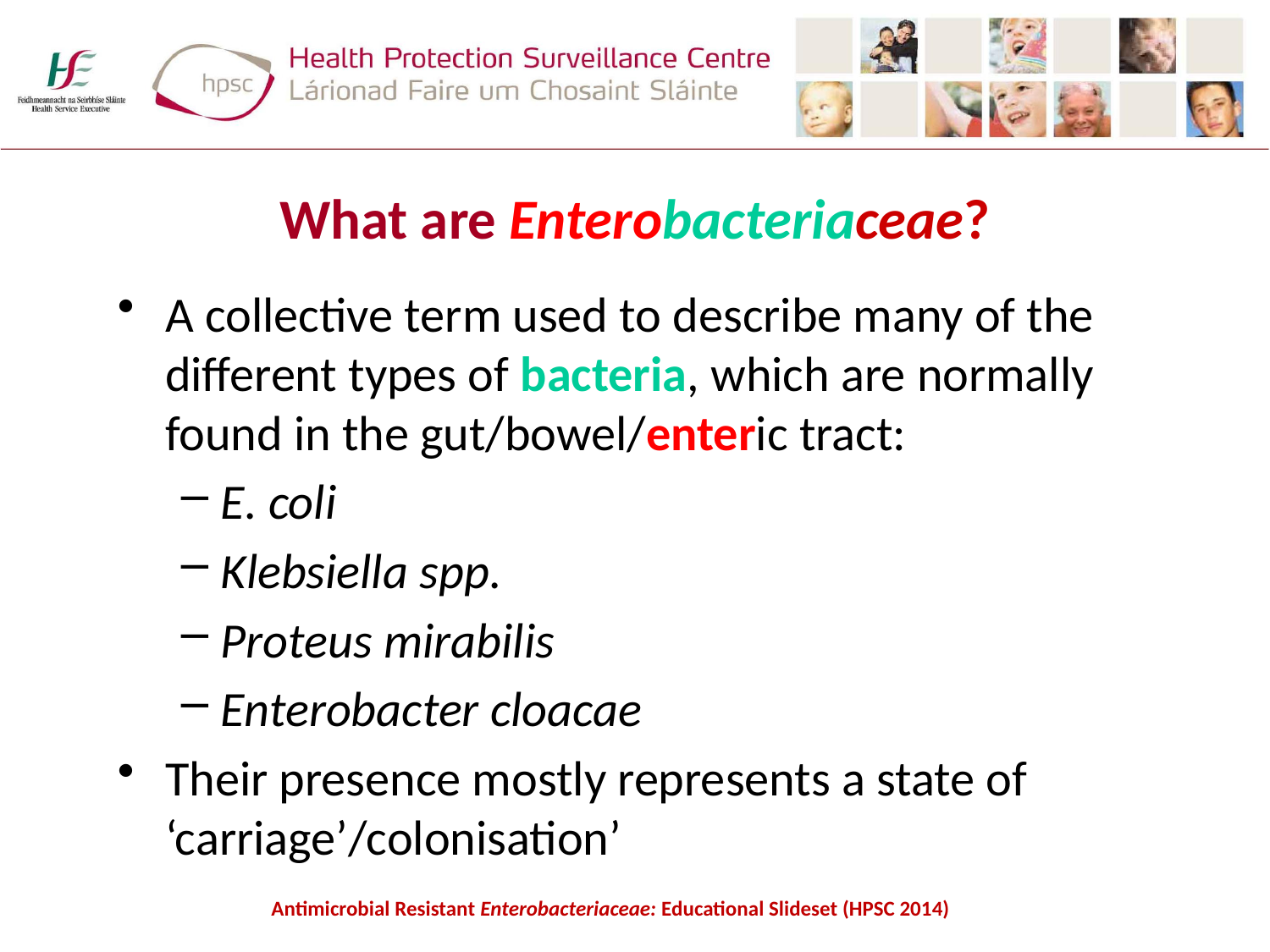

# What are Enterobacteriaceae?
A collective term used to describe many of the different types of bacteria, which are normally found in the gut/bowel/enteric tract:
E. coli
Klebsiella spp.
Proteus mirabilis
Enterobacter cloacae
Their presence mostly represents a state of ‘carriage’/colonisation’
Antimicrobial Resistant Enterobacteriaceae: Educational Slideset (HPSC 2014)